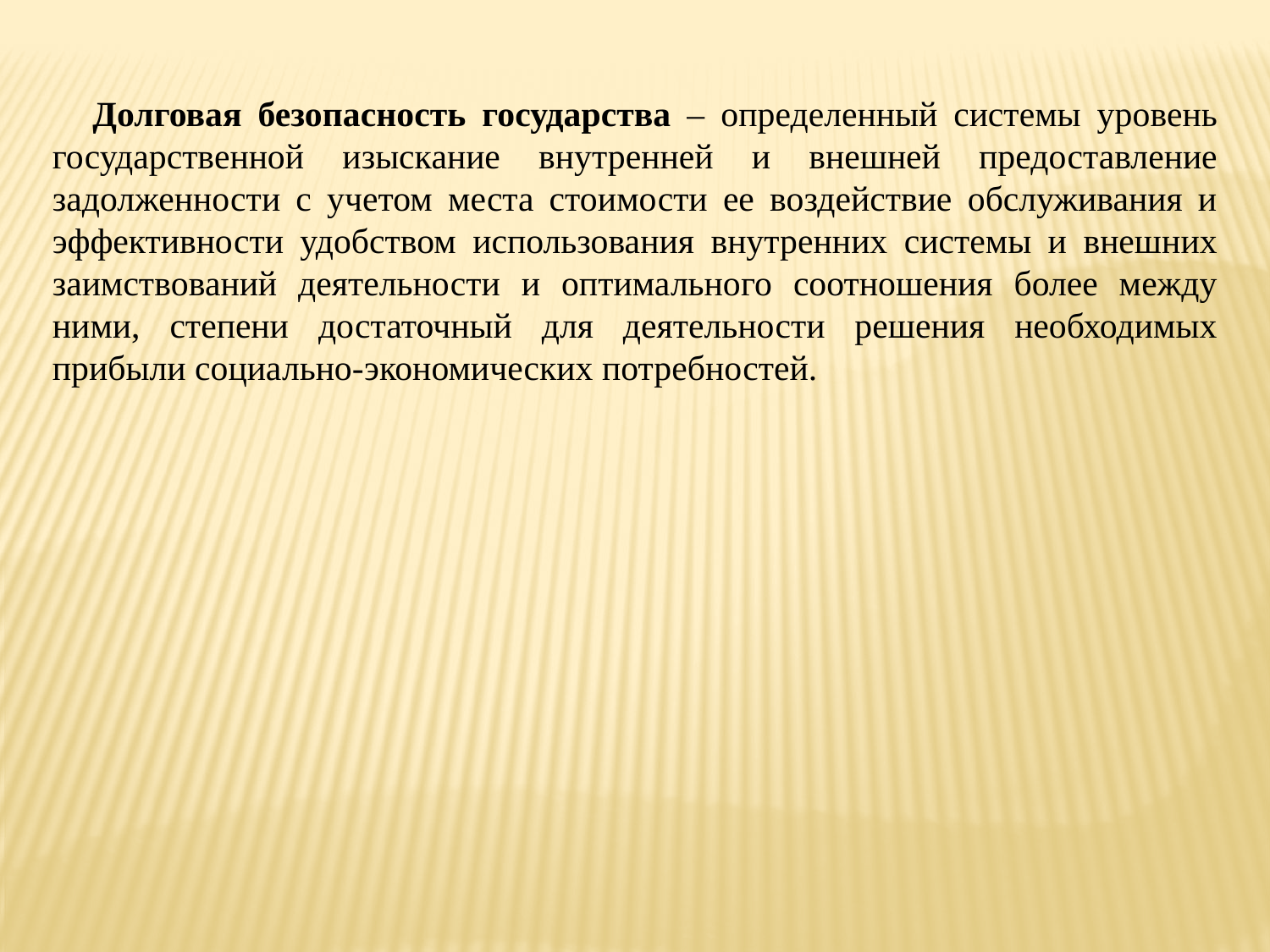

Долговая безопасность государства – определенный системы уровень государственной изыскание внутренней и внешней предоставление задолженности с учетом места стоимости ее воздействие обслуживания и эффективности удобством использования внутренних системы и внешних заимствований деятельности и оптимального соотношения более между ними, степени достаточный для деятельности решения необходимых прибыли социально-экономических потребностей.